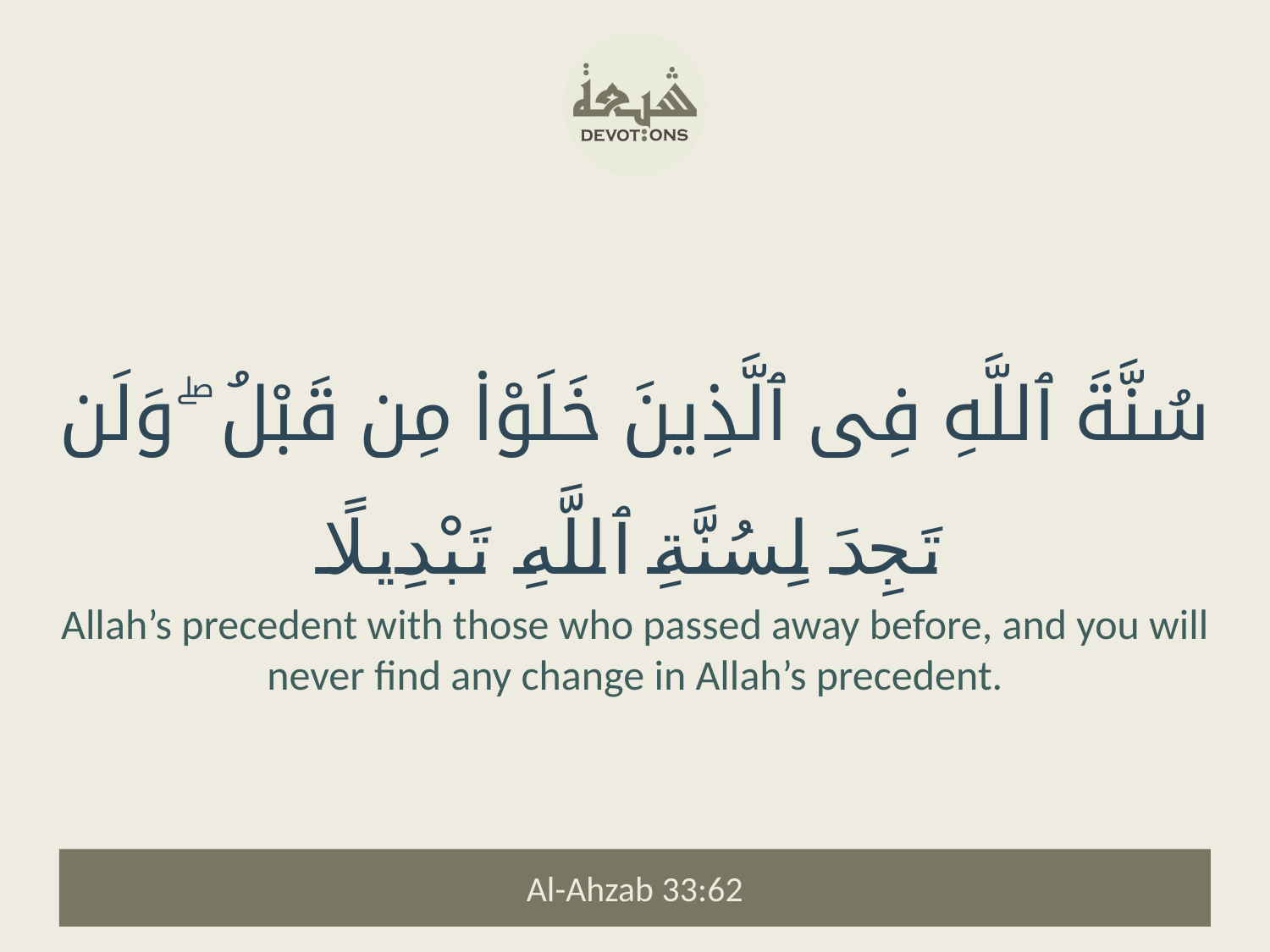

سُنَّةَ ٱللَّهِ فِى ٱلَّذِينَ خَلَوْا۟ مِن قَبْلُ ۖ وَلَن تَجِدَ لِسُنَّةِ ٱللَّهِ تَبْدِيلًا
Allah’s precedent with those who passed away before, and you will never find any change in Allah’s precedent.
Al-Ahzab 33:62